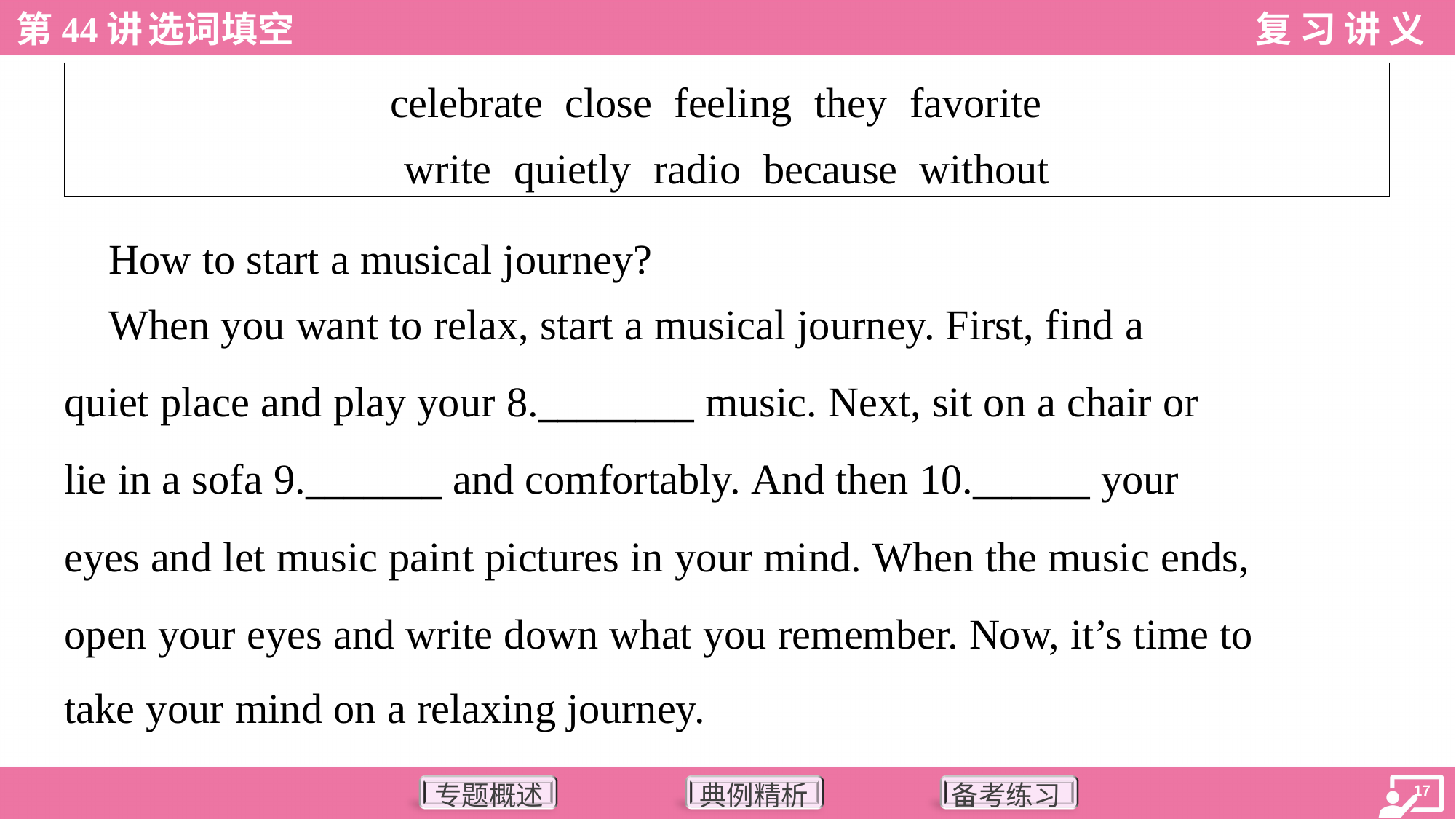

| celebrate close feeling they favorite write quietly radio because without |
| --- |
    How to start a musical journey?
    When you want to relax, start a musical journey. First, find a
quiet place and play your 8.________ music. Next, sit on a chair or
lie in a sofa 9._______ and comfortably. And then 10.______ your
eyes and let music paint pictures in your mind. When the music ends,
open your eyes and write down what you remember. Now, it’s time to
take your mind on a relaxing journey.